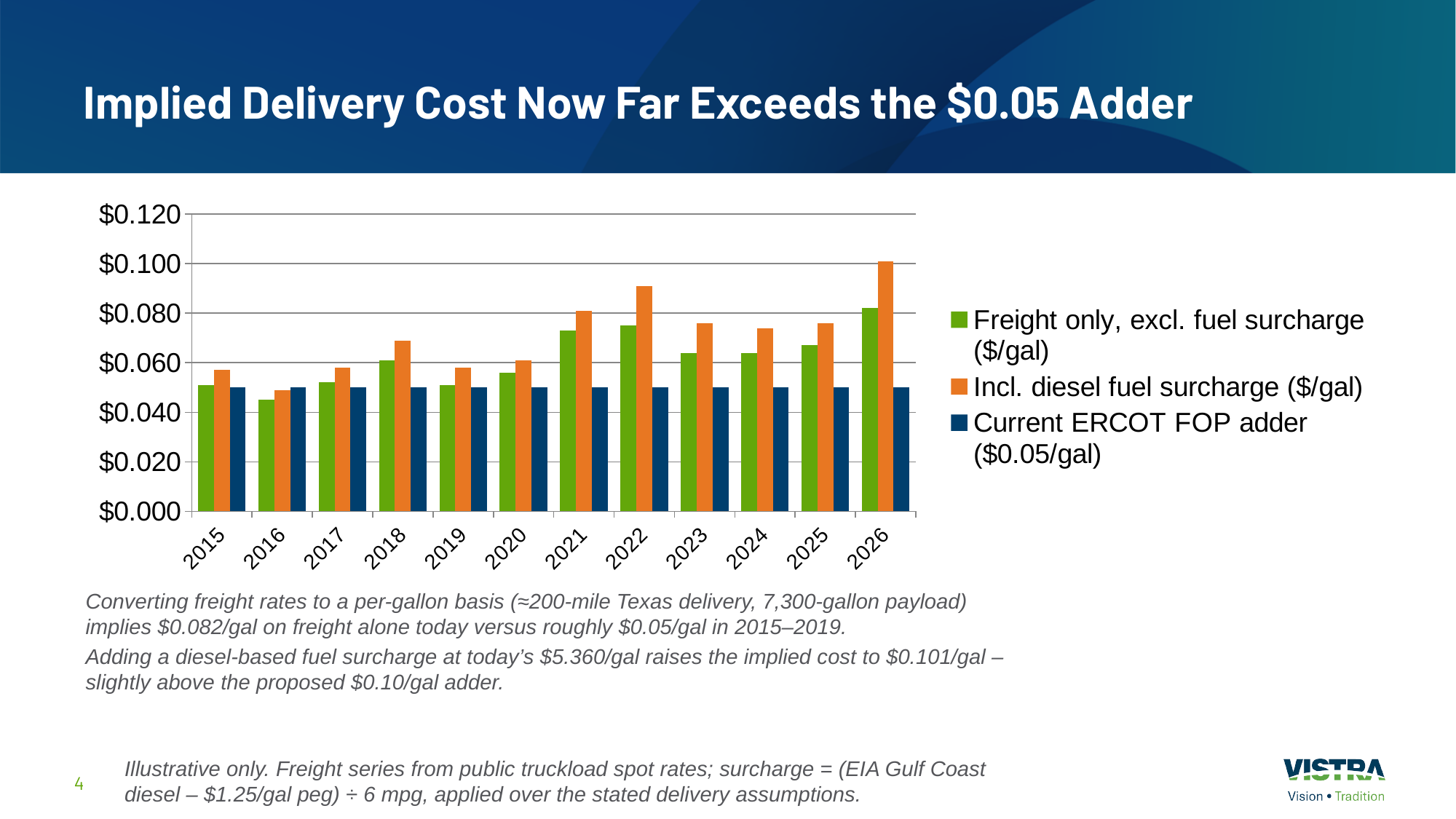

# Implied Delivery Cost Now Far Exceeds the $0.05 Adder

### Chart

| Category | Freight only, excl. fuel surcharge ($/gal) | Incl. diesel fuel surcharge ($/gal) | Current ERCOT FOP adder ($0.05/gal) |
|---|---|---|---|
| 2015 | 0.051 | 0.057 | 0.05 |
| 2016 | 0.045 | 0.049 | 0.05 |
| 2017 | 0.052 | 0.058 | 0.05 |
| 2018 | 0.061 | 0.069 | 0.05 |
| 2019 | 0.051 | 0.058 | 0.05 |
| 2020 | 0.056 | 0.061 | 0.05 |
| 2021 | 0.073 | 0.081 | 0.05 |
| 2022 | 0.075 | 0.091 | 0.05 |
| 2023 | 0.064 | 0.076 | 0.05 |
| 2024 | 0.064 | 0.074 | 0.05 |
| 2025 | 0.067 | 0.076 | 0.05 |
| 2026 | 0.082 | 0.101 | 0.05 |
Converting freight rates to a per-gallon basis (≈200-mile Texas delivery, 7,300-gallon payload) implies $0.082/gal on freight alone today versus roughly $0.05/gal in 2015–2019.
Adding a diesel-based fuel surcharge at today’s $5.360/gal raises the implied cost to $0.101/gal – slightly above the proposed $0.10/gal adder.
Illustrative only. Freight series from public truckload spot rates; surcharge = (EIA Gulf Coast diesel – $1.25/gal peg) ÷ 6 mpg, applied over the stated delivery assumptions.